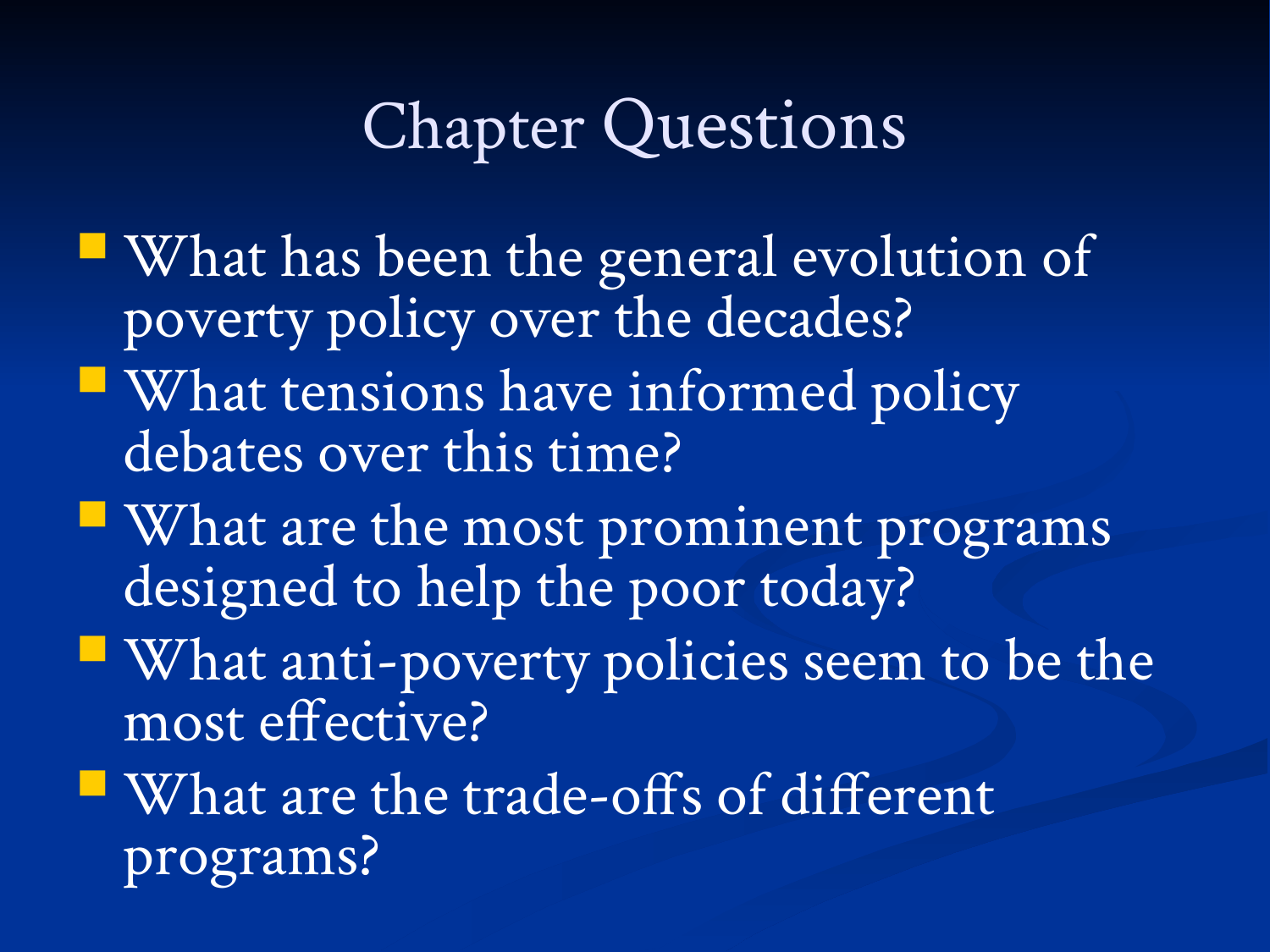

Chapter Questions
# What has been the general evolution of poverty policy over the decades?
What tensions have informed policy debates over this time?
What are the most prominent programs designed to help the poor today?
What anti-poverty policies seem to be the most effective?
What are the trade-offs of different programs?